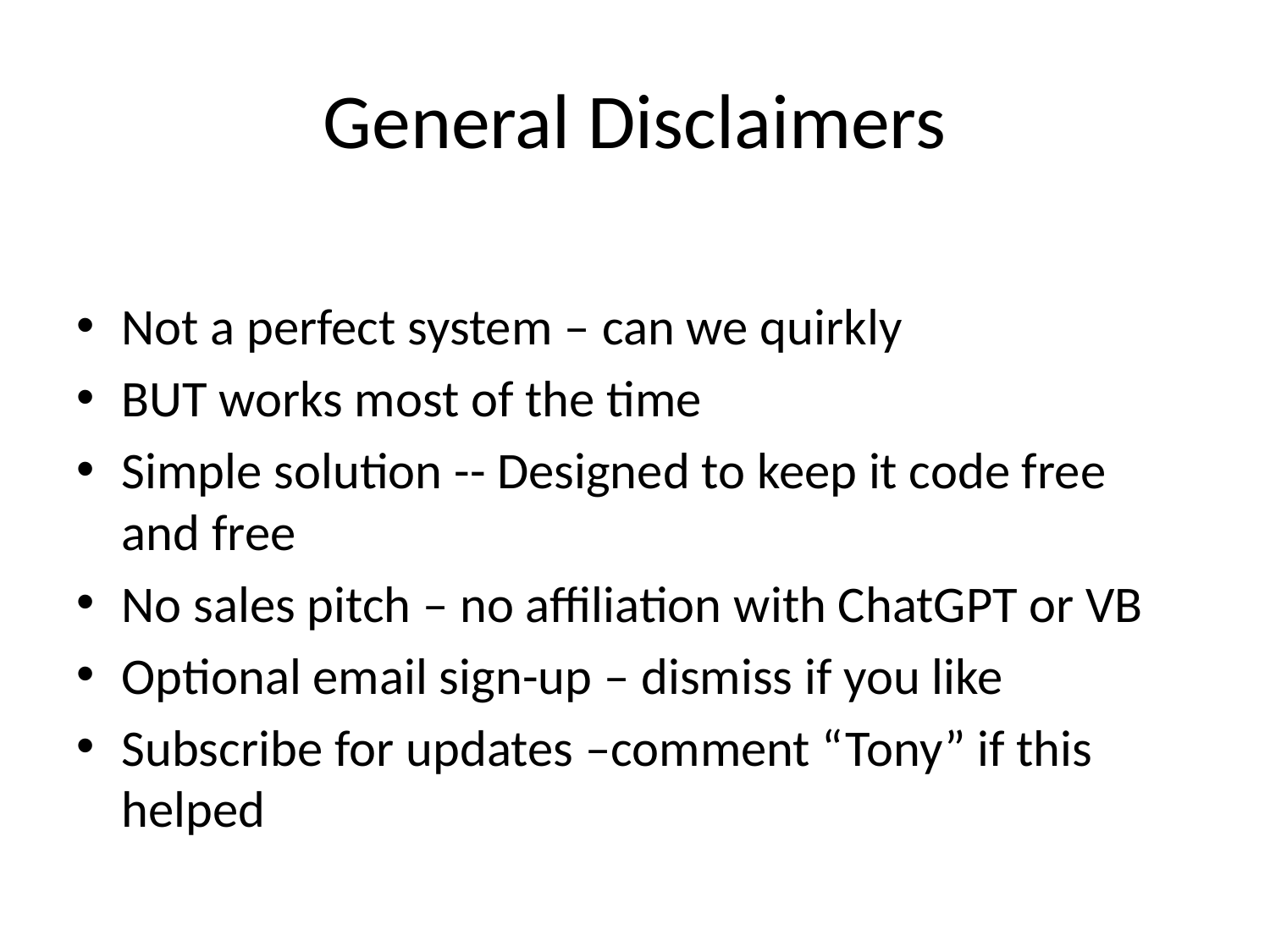

# General Disclaimers

Not a perfect system – can we quirkly
BUT works most of the time
Simple solution -- Designed to keep it code free and free
No sales pitch – no affiliation with ChatGPT or VB
Optional email sign-up – dismiss if you like
Subscribe for updates –comment “Tony” if this helped